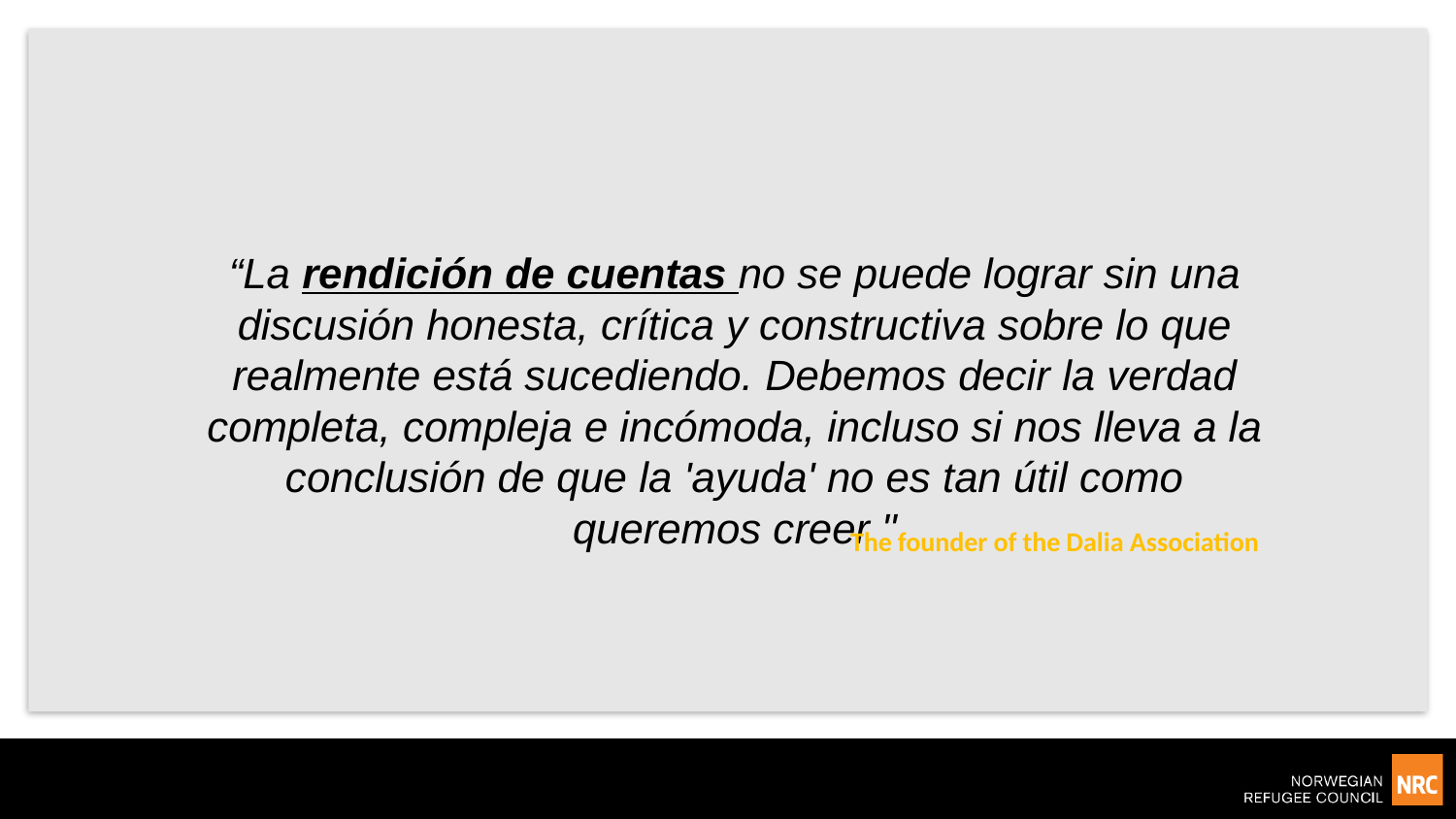

“La rendición de cuentas no se puede lograr sin una discusión honesta, crítica y constructiva sobre lo que realmente está sucediendo. Debemos decir la verdad completa, compleja e incómoda, incluso si nos lleva a la conclusión de que la 'ayuda' no es tan útil como queremos creer "
The founder of the Dalia Association